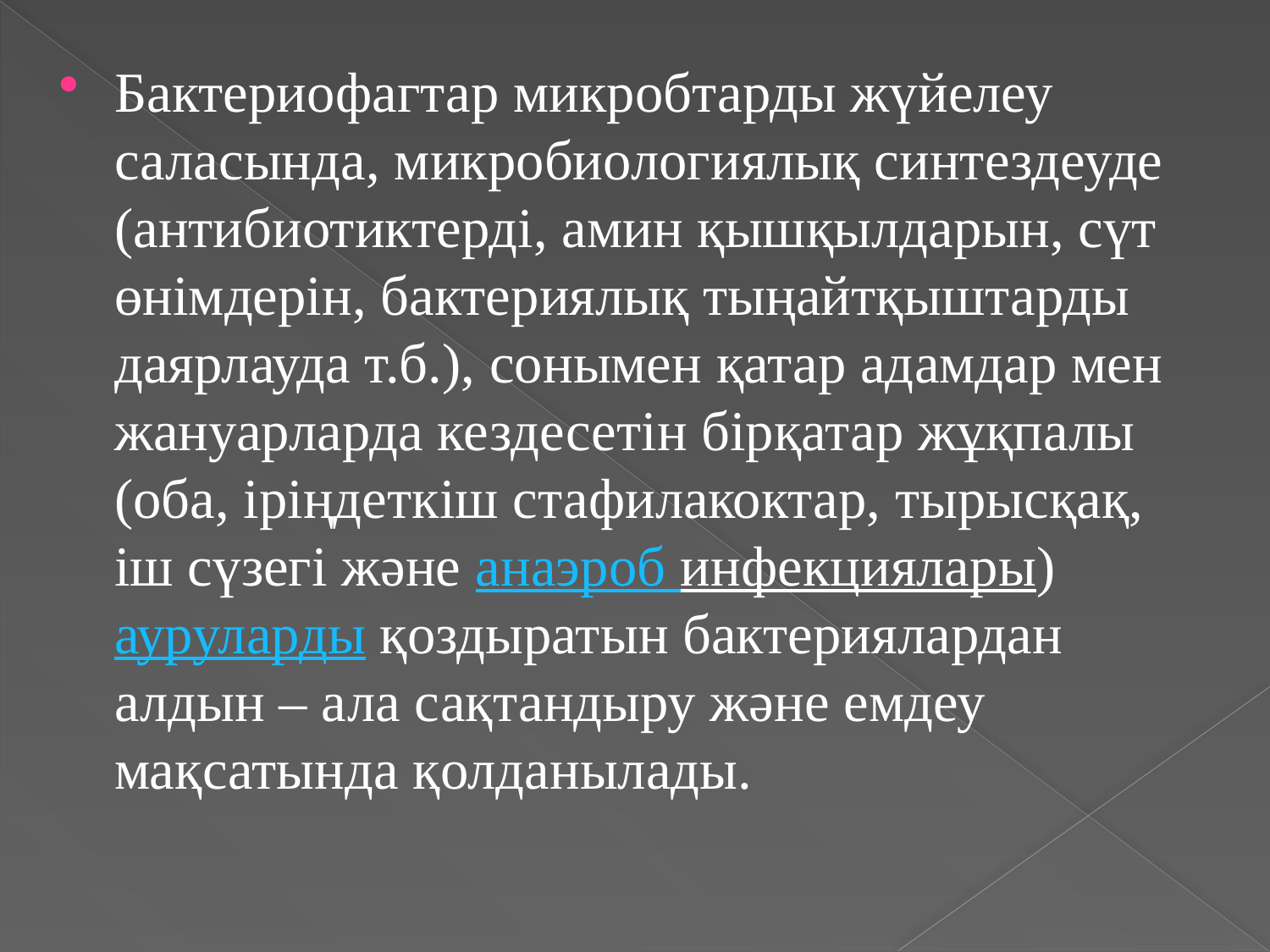

Бактериофагтар микробтарды жүйелеу саласында, микробиологиялық синтездеуде (антибиотиктерді, амин қышқылдарын, сүт өнімдерін, бактериялық тыңайтқыштарды даярлауда т.б.), сонымен қатар адамдар мен жануарларда кездесетін бірқатар жұқпалы (оба, іріңдеткіш стафилакоктар, тырысқақ, іш сүзегі және анаэроб инфекциялары) ауруларды қоздыратын бактериялардан алдын – ала сақтандыру және емдеу мақсатында қолданылады.